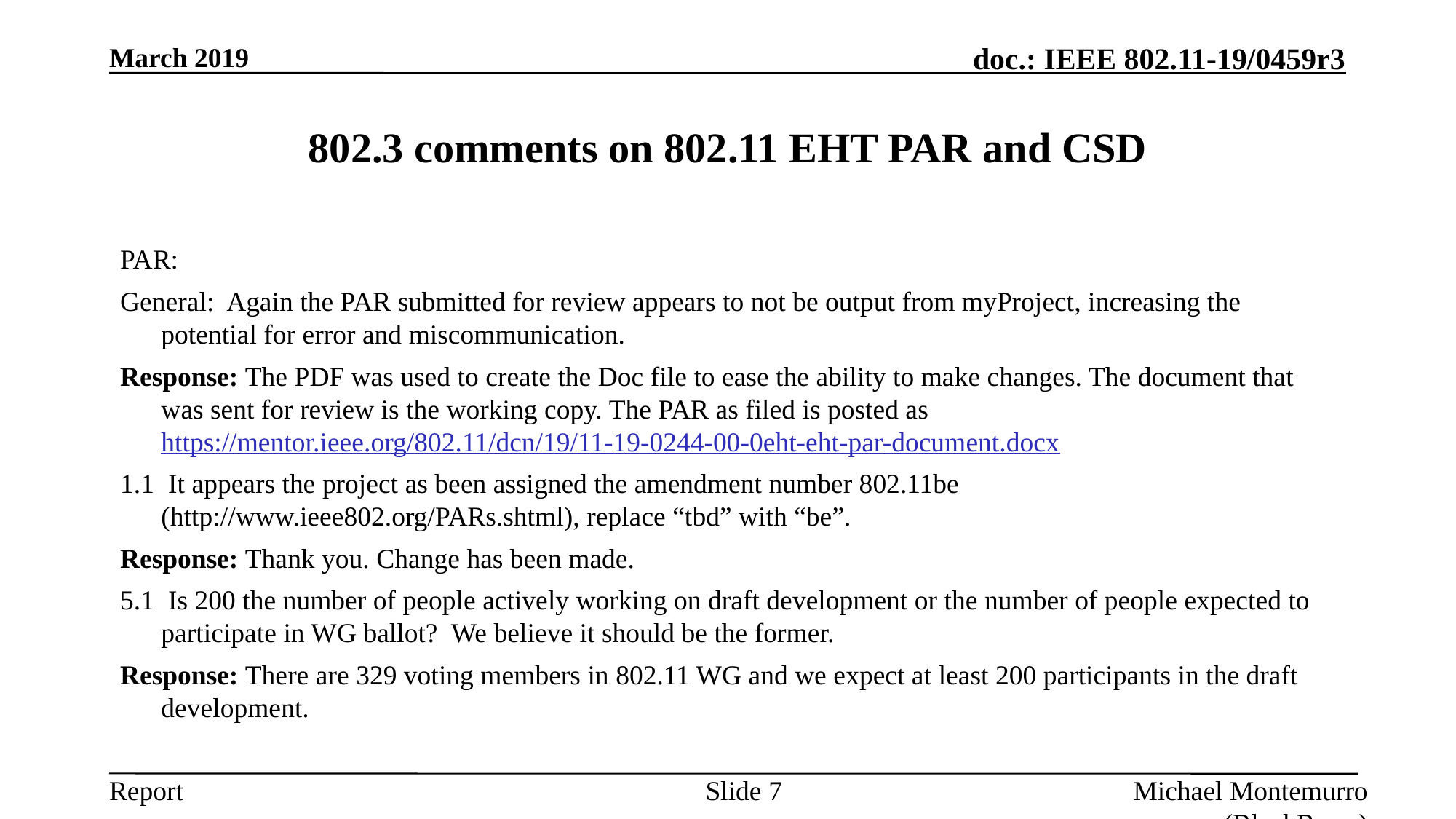

March 2019
# 802.3 comments on 802.11 EHT PAR and CSD
PAR:
General:  Again the PAR submitted for review appears to not be output from myProject, increasing the potential for error and miscommunication.
Response: The PDF was used to create the Doc file to ease the ability to make changes. The document that was sent for review is the working copy. The PAR as filed is posted as https://mentor.ieee.org/802.11/dcn/19/11-19-0244-00-0eht-eht-par-document.docx
1.1  It appears the project as been assigned the amendment number 802.11be (http://www.ieee802.org/PARs.shtml), replace “tbd” with “be”.
Response: Thank you. Change has been made.
5.1  Is 200 the number of people actively working on draft development or the number of people expected to participate in WG ballot?  We believe it should be the former.
Response: There are 329 voting members in 802.11 WG and we expect at least 200 participants in the draft development.

Slide 7
Michael Montemurro (BlackBerry)